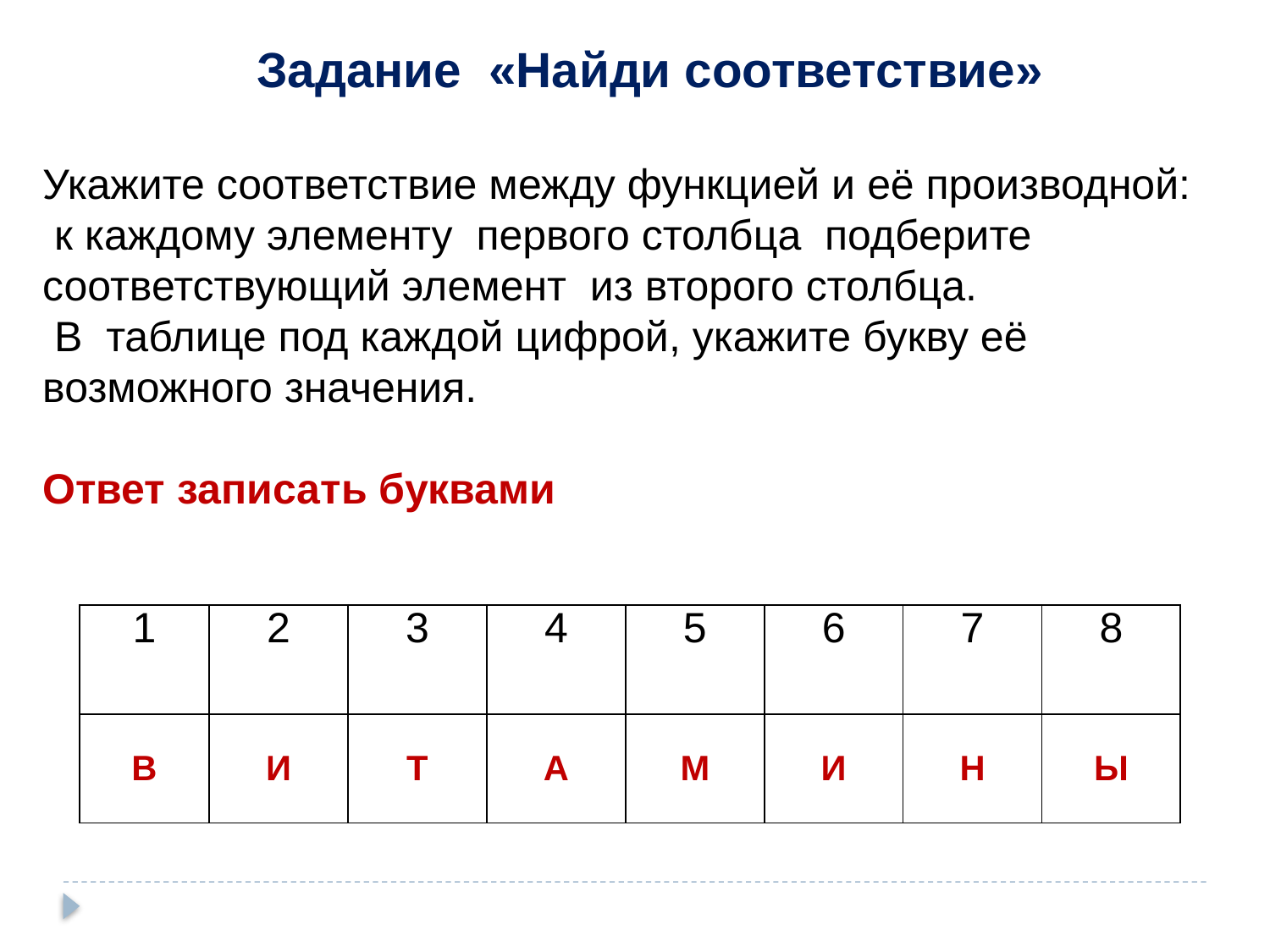

Задание  «Найди соответствие»

Укажите соответствие между функцией и её производной:
 к каждому элементу  первого столбца  подберите
соответствующий элемент  из второго столбца.
 В  таблице под каждой цифрой, укажите букву её
возможного значения.

Ответ записать буквами

| 1 | 2 | 3 | 4 | 5 | 6 | 7 | 8 |
| --- | --- | --- | --- | --- | --- | --- | --- |
| В | И | Т | А | М | И | Н | Ы |